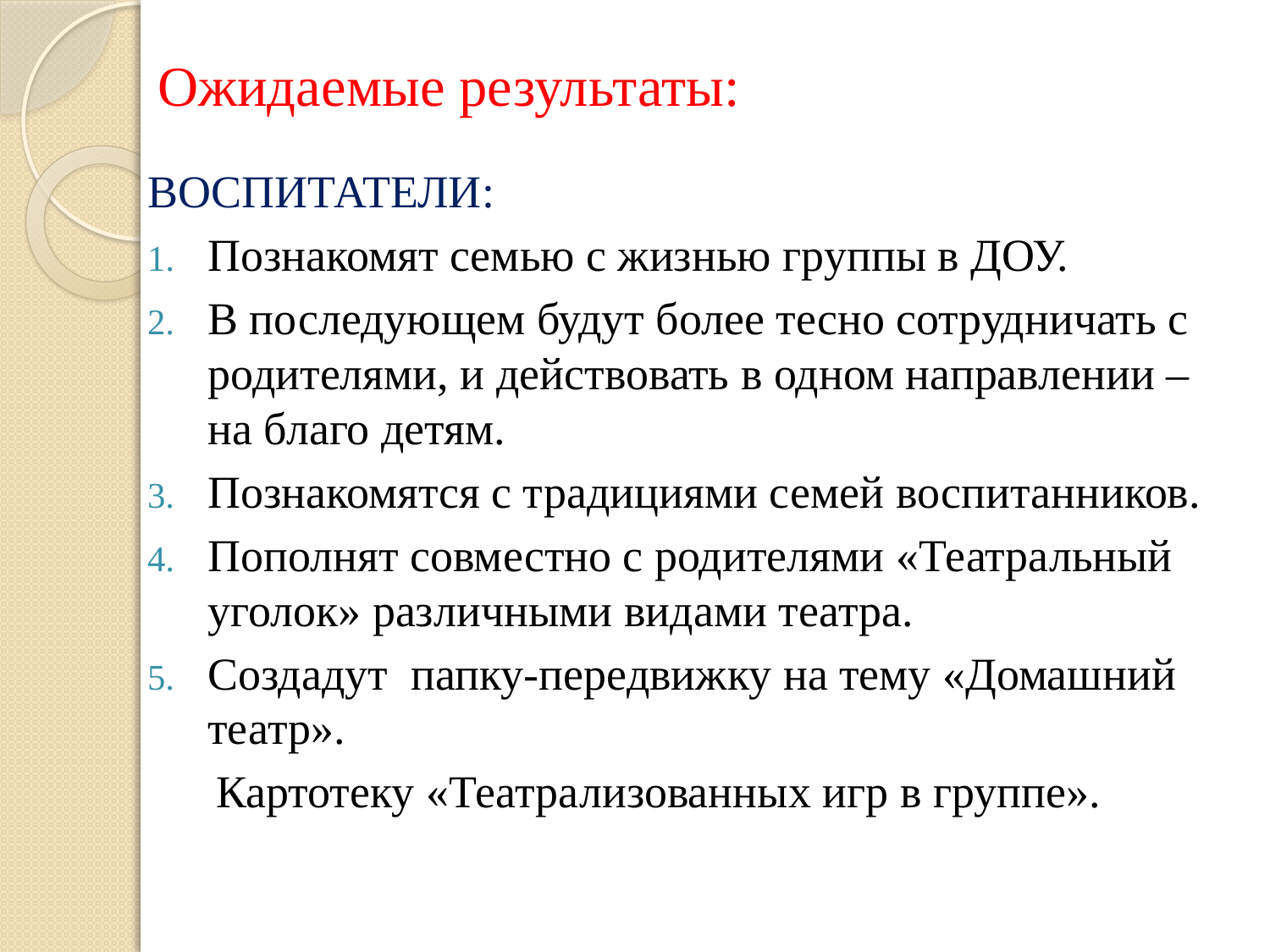

# Ожидаемые результаты:
ВОСПИТАТЕЛИ:
Познакомят семью с жизнью группы в ДОУ.
В последующем будут более тесно сотрудничать с родителями, и действовать в одном направлении – на благо детям.
Познакомятся с традициями семей воспитанников.
Пополнят совместно с родителями «Театральный уголок» различными видами театра.
Создадут  папку-передвижку на тему «Домашний театр».
      Картотеку «Театрализованных игр в группе».